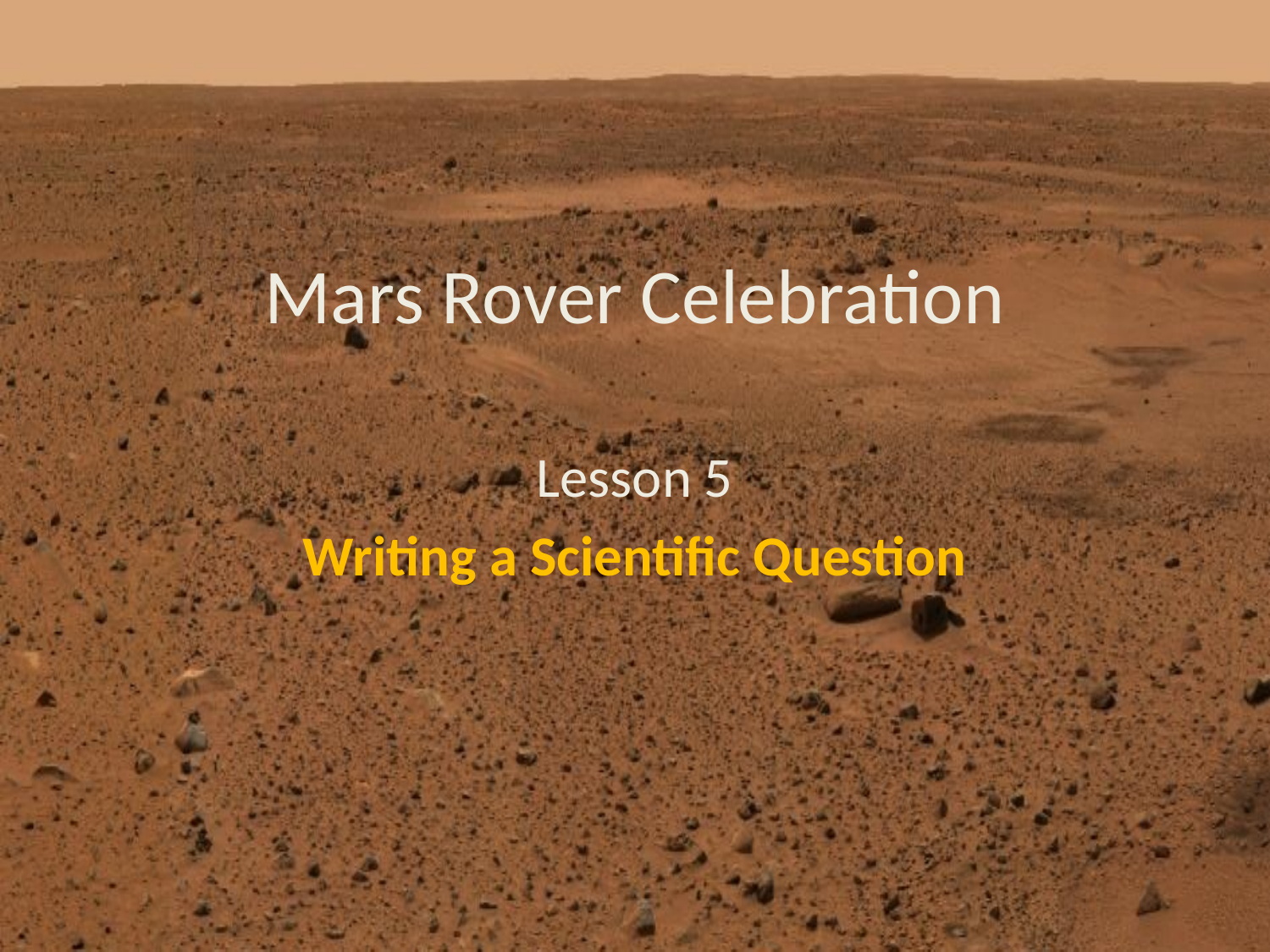

# Mars Rover Celebration
Lesson 5
Writing a Scientific Question